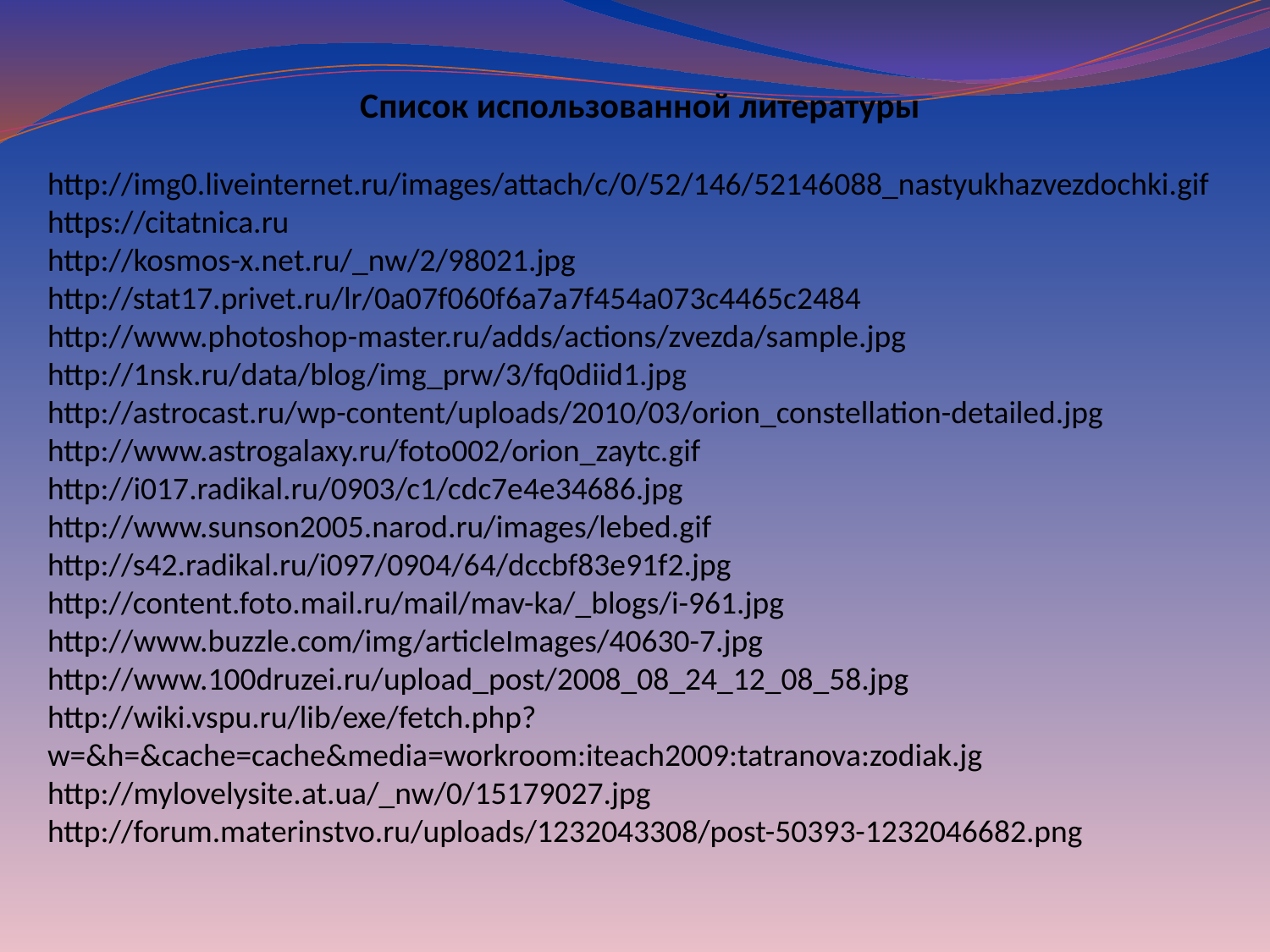

Список использованной литературы

http://img0.liveinternet.ru/images/attach/c/0/52/146/52146088_nastyukhazvezdochki.gif
https://citatnica.ru
http://kosmos-x.net.ru/_nw/2/98021.jpg
http://stat17.privet.ru/lr/0a07f060f6a7a7f454a073c4465c2484
http://www.photoshop-master.ru/adds/actions/zvezda/sample.jpg
http://1nsk.ru/data/blog/img_prw/3/fq0diid1.jpg
http://astrocast.ru/wp-content/uploads/2010/03/orion_constellation-detailed.jpg
http://www.astrogalaxy.ru/foto002/orion_zaytc.gif
http://i017.radikal.ru/0903/c1/cdc7e4e34686.jpg
http://www.sunson2005.narod.ru/images/lebed.gif
http://s42.radikal.ru/i097/0904/64/dccbf83e91f2.jpg
http://content.foto.mail.ru/mail/mav-ka/_blogs/i-961.jpg
http://www.buzzle.com/img/articleImages/40630-7.jpg
http://www.100druzei.ru/upload_post/2008_08_24_12_08_58.jpg
http://wiki.vspu.ru/lib/exe/fetch.php?w=&h=&cache=cache&media=workroom:iteach2009:tatranova:zodiak.jg
http://mylovelysite.at.ua/_nw/0/15179027.jpg
http://forum.materinstvo.ru/uploads/1232043308/post-50393-1232046682.png